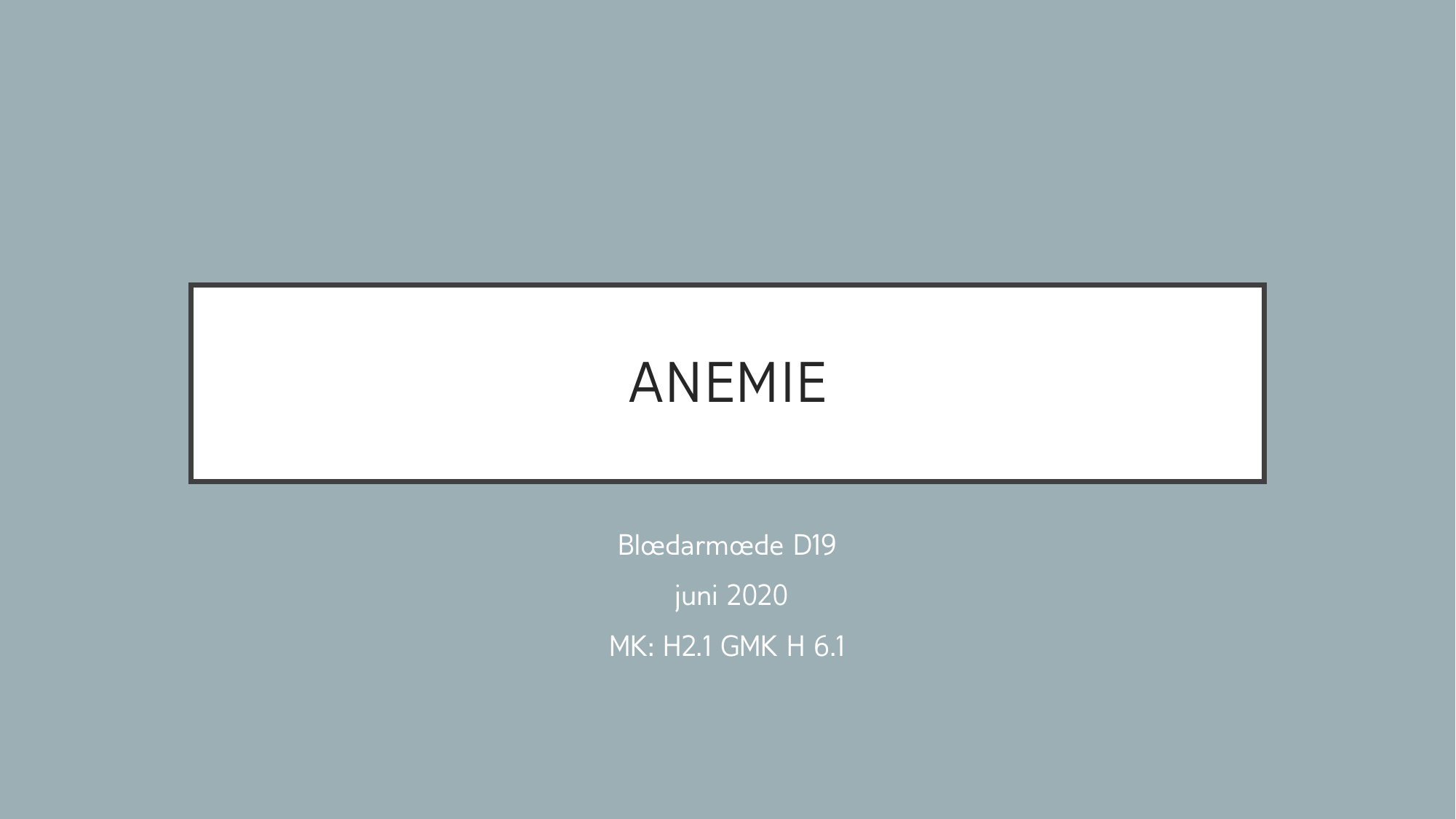

# Anemie
Bloedarmoede D19
 juni 2020
MK: H2.1 GMK H 6.1